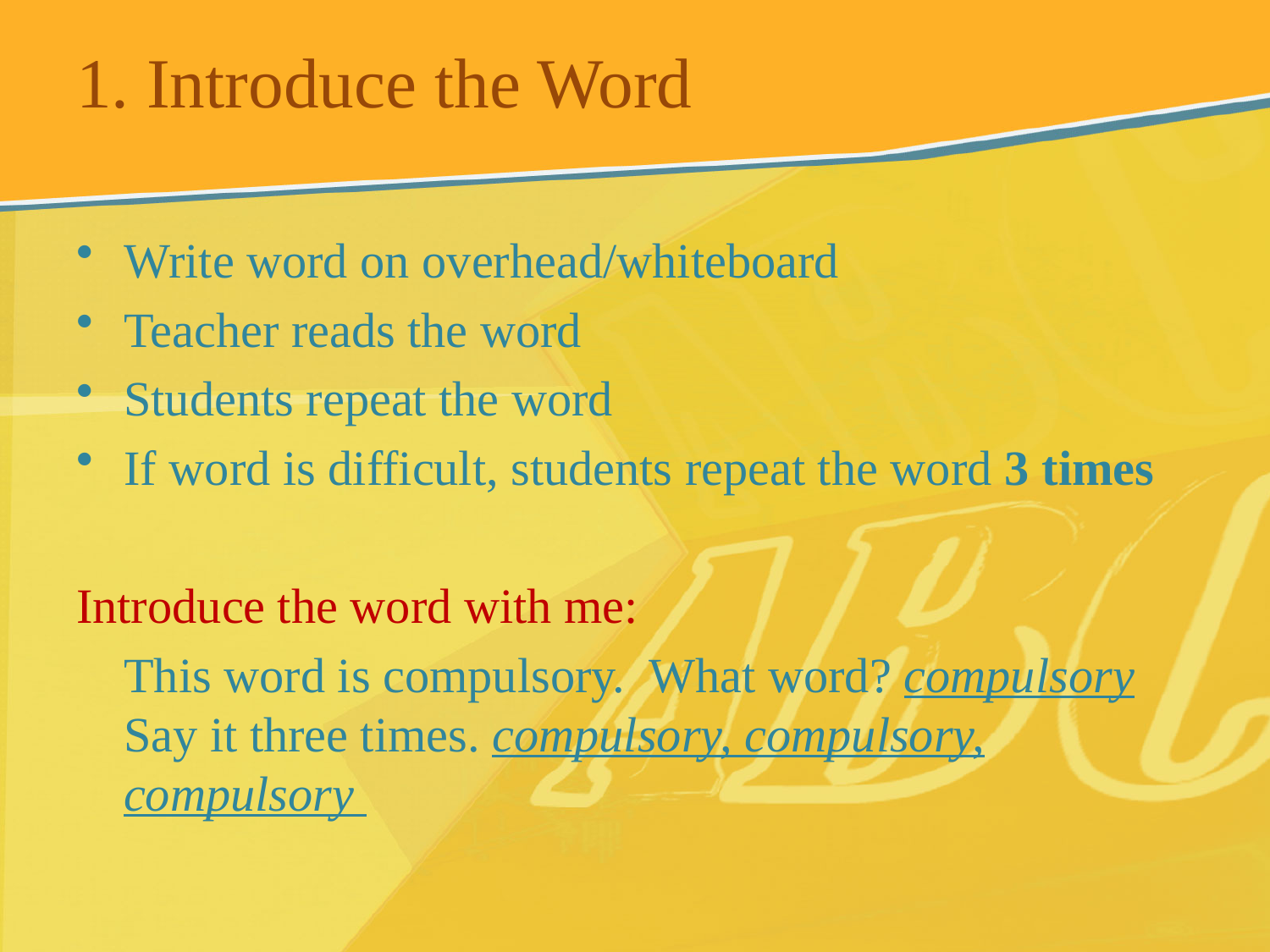

# 1. Introduce the Word
Write word on overhead/whiteboard
Teacher reads the word
Students repeat the word
If word is difficult, students repeat the word 3 times

Introduce the word with me:
	This word is compulsory.  What word? compulsory Say it three times. compulsory, compulsory, compulsory